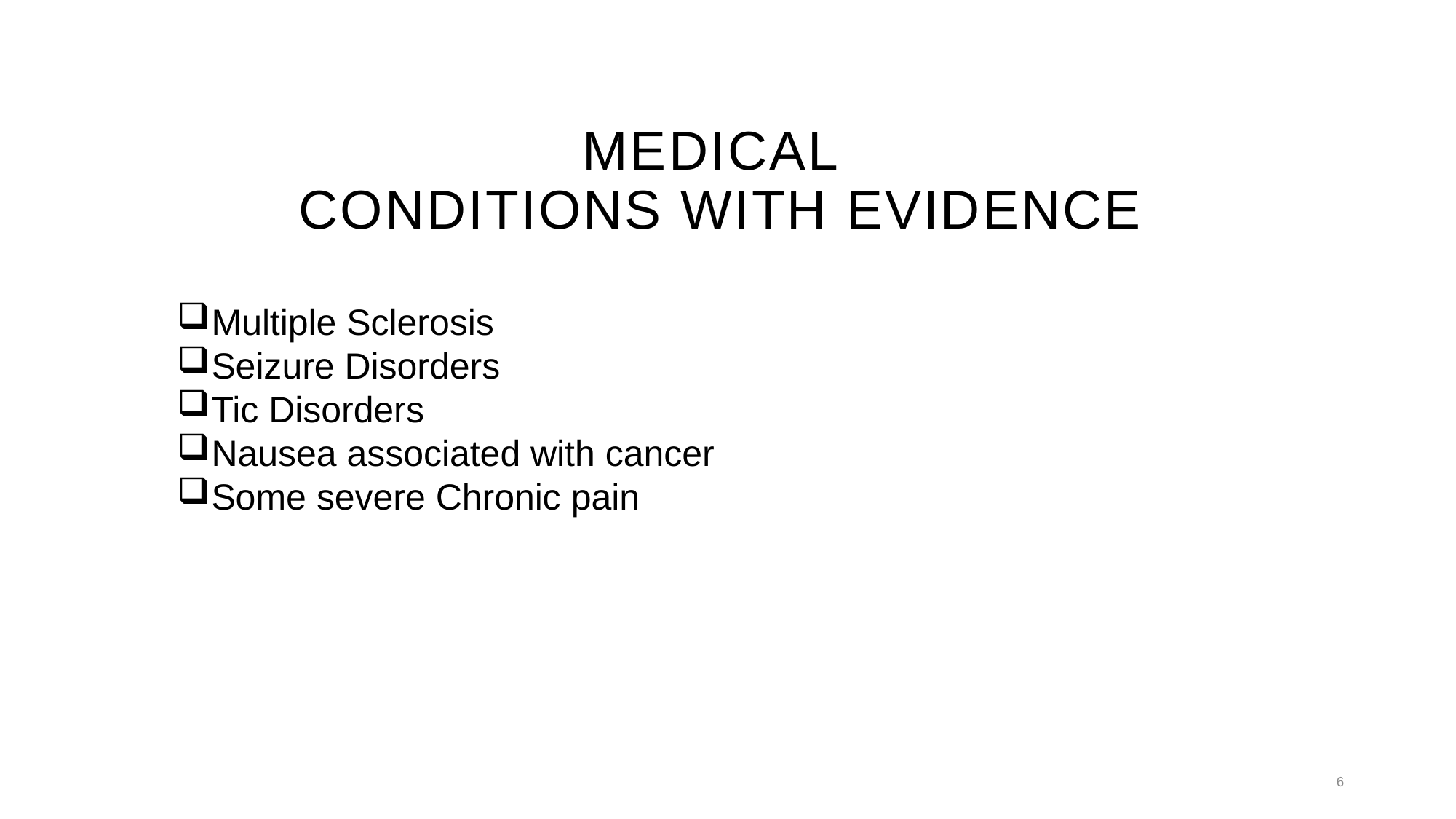

# Medical  conditions with evidence
Multiple Sclerosis
Seizure Disorders
Tic Disorders
Nausea associated with cancer
Some severe Chronic pain
6